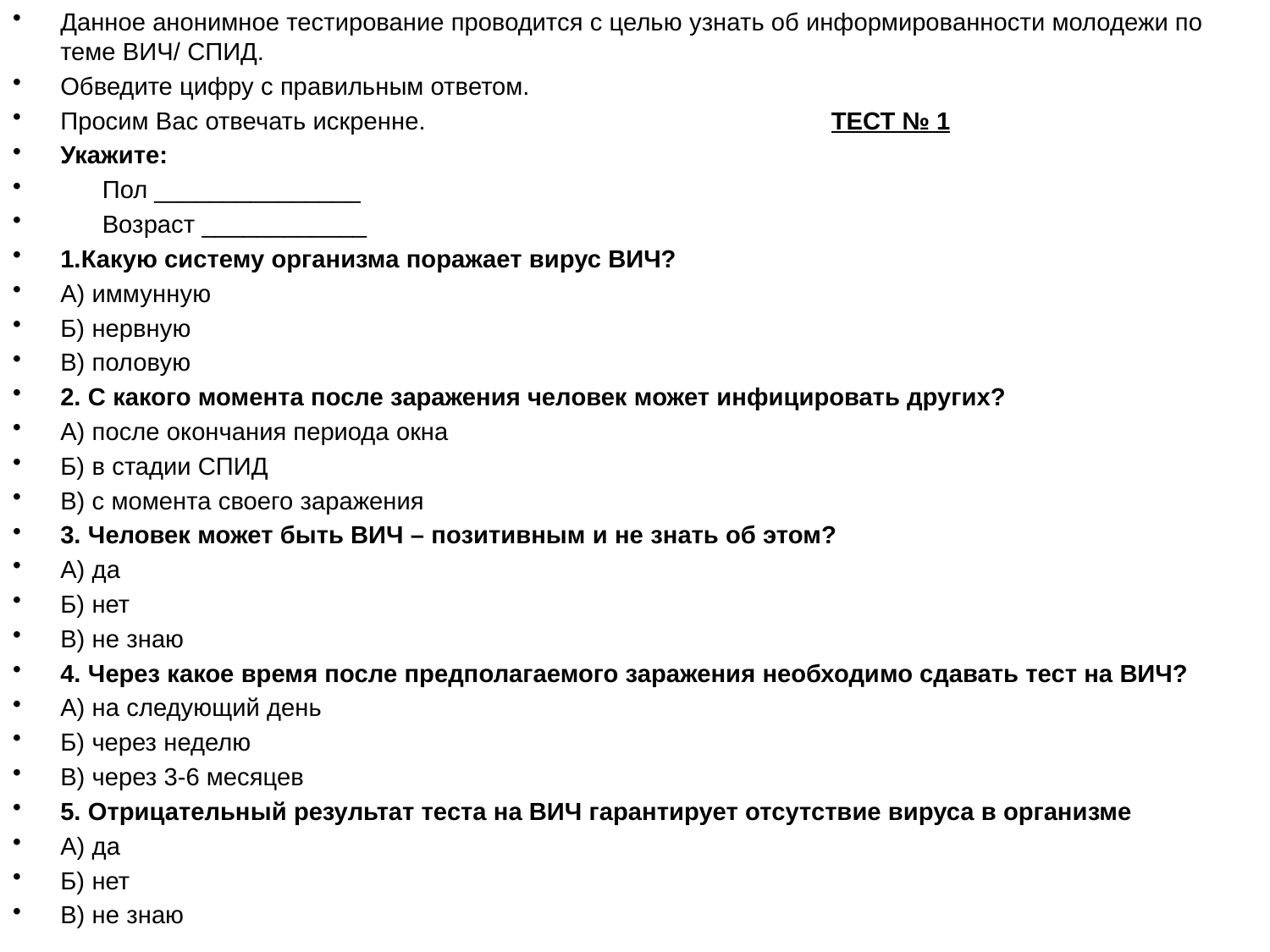

Данное анонимное тестирование проводится с целью узнать об информированности молодежи по теме ВИЧ/ СПИД.
Обведите цифру с правильным ответом.
Просим Вас отвечать искренне.                                                          ТЕСТ № 1
Укажите:
      Пол _______________
      Возраст ____________
1.Какую систему организма поражает вирус ВИЧ?
А) иммунную
Б) нервную
В) половую
2. С какого момента после заражения человек может инфицировать других?
А) после окончания периода окна
Б) в стадии СПИД
В) с момента своего заражения
3. Человек может быть ВИЧ – позитивным и не знать об этом?
А) да
Б) нет
В) не знаю
4. Через какое время после предполагаемого заражения необходимо сдавать тест на ВИЧ?
А) на следующий день
Б) через неделю
В) через 3-6 месяцев
5. Отрицательный результат теста на ВИЧ гарантирует отсутствие вируса в организме
А) да
Б) нет
В) не знаю